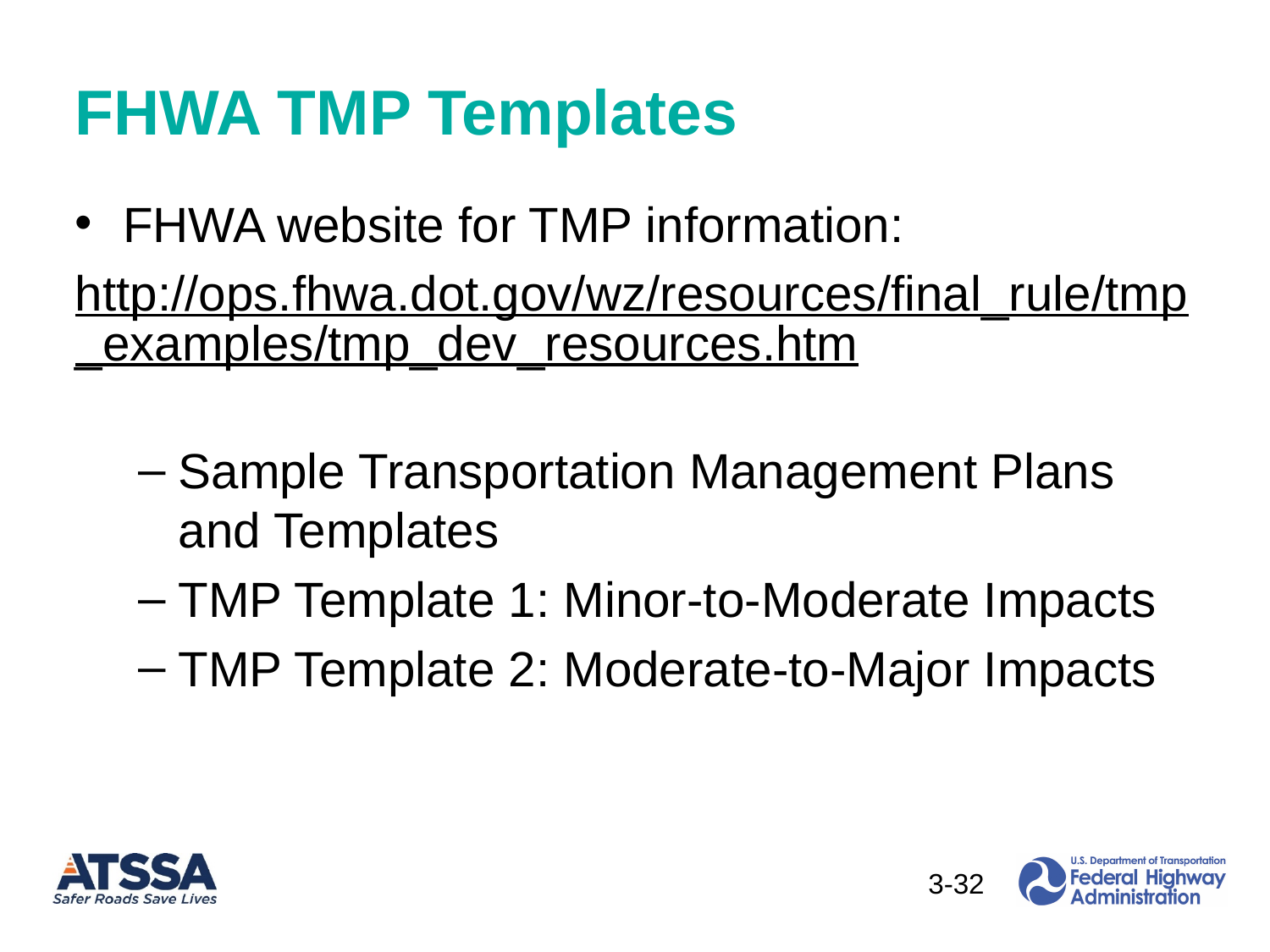

# FHWA TMP Templates
FHWA website for TMP information:
http://ops.fhwa.dot.gov/wz/resources/final_rule/tmp_examples/tmp_dev_resources.htm
Sample Transportation Management Plans and Templates
TMP Template 1: Minor-to-Moderate Impacts
TMP Template 2: Moderate-to-Major Impacts